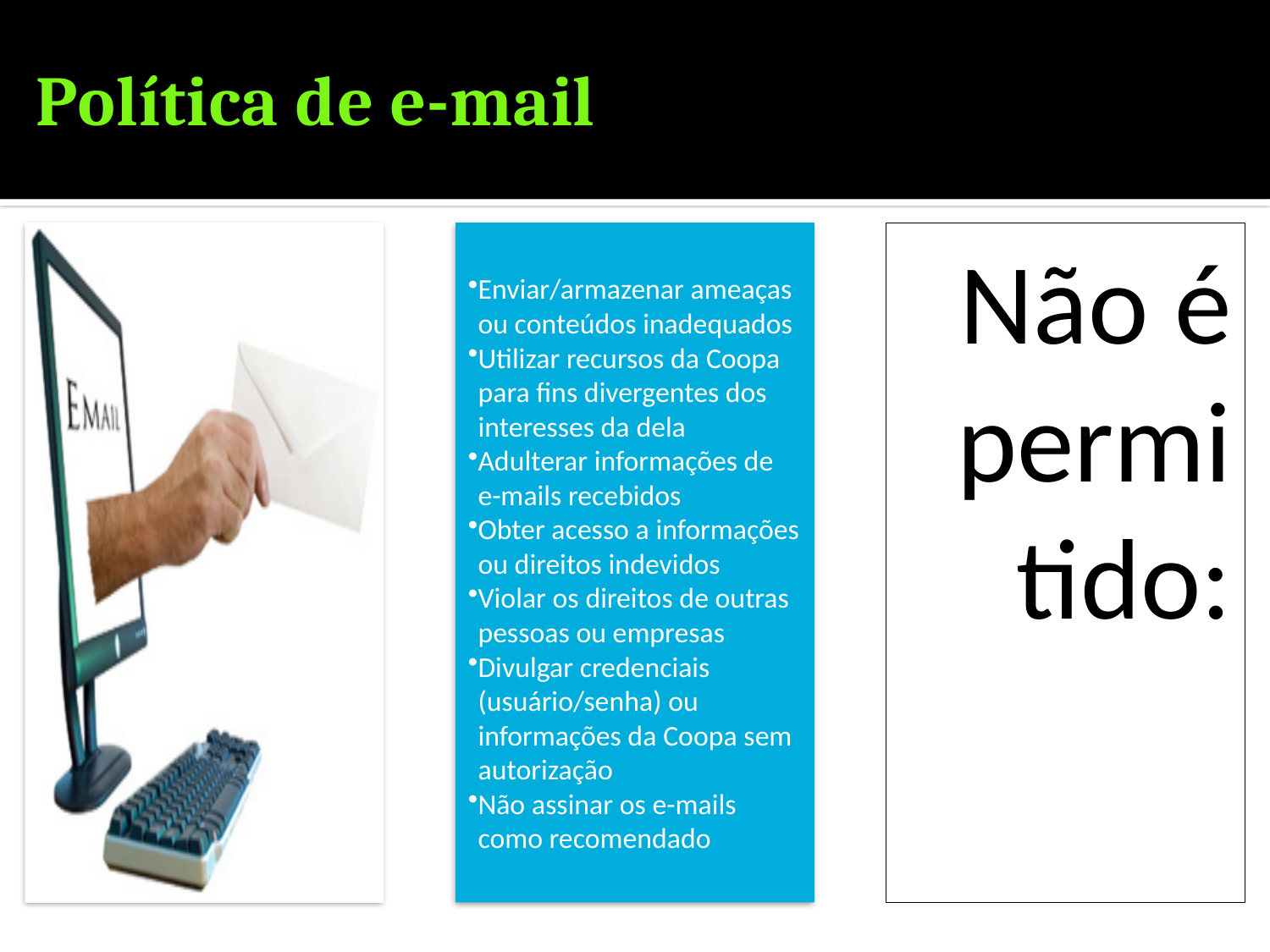

# Política de e-mail
Não é permitido:
Enviar/armazenar ameaças ou conteúdos inadequados
Utilizar recursos da Coopa para fins divergentes dos interesses da dela
Adulterar informações de e-mails recebidos
Obter acesso a informações ou direitos indevidos
Violar os direitos de outras pessoas ou empresas
Divulgar credenciais (usuário/senha) ou informações da Coopa sem autorização
Não assinar os e-mails como recomendado